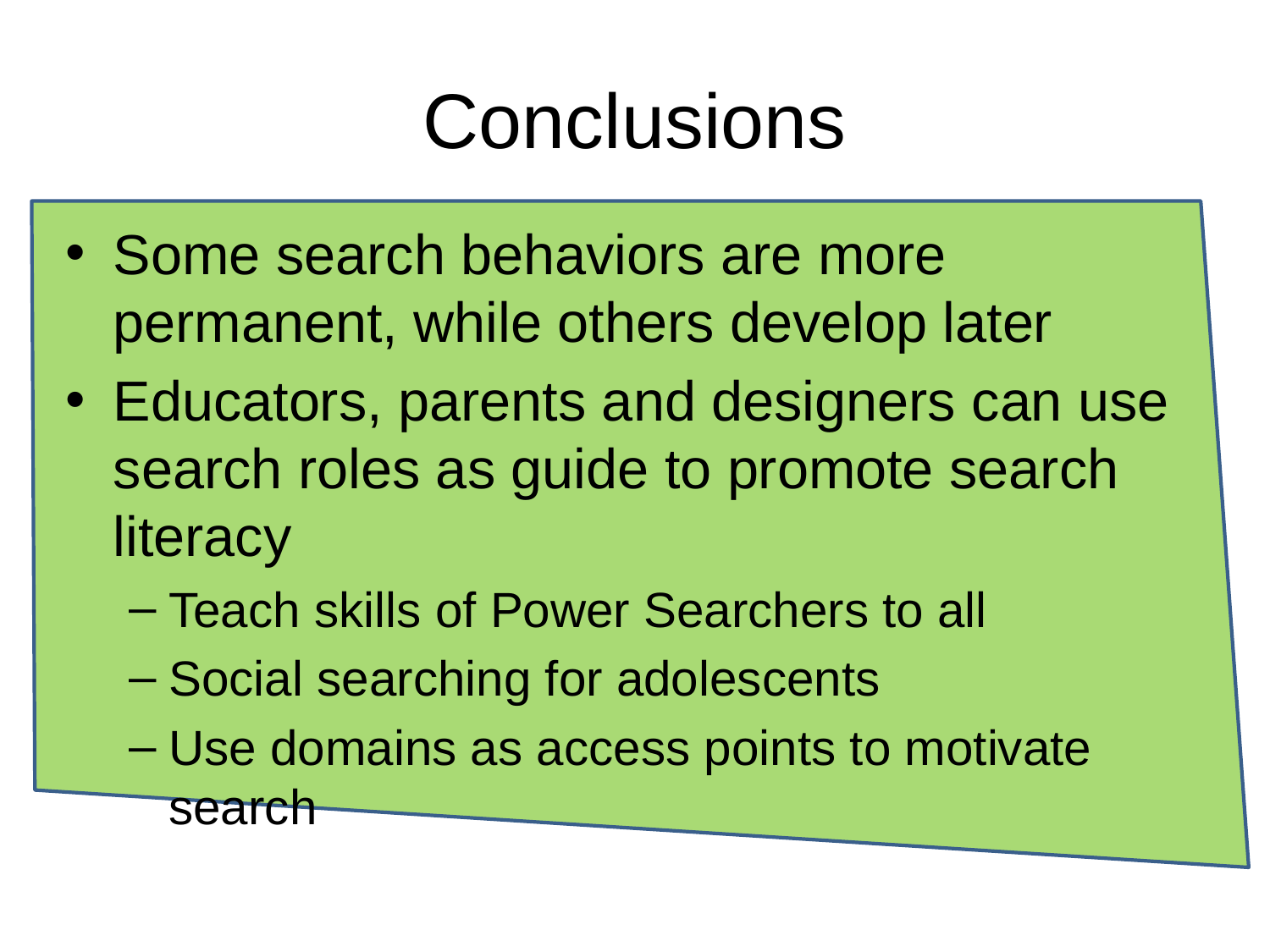

# Conclusions

Some search behaviors are more permanent, while others develop later
Educators, parents and designers can use search roles as guide to promote search literacy
Teach skills of Power Searchers to all
Social searching for adolescents
Use domains as access points to motivate search